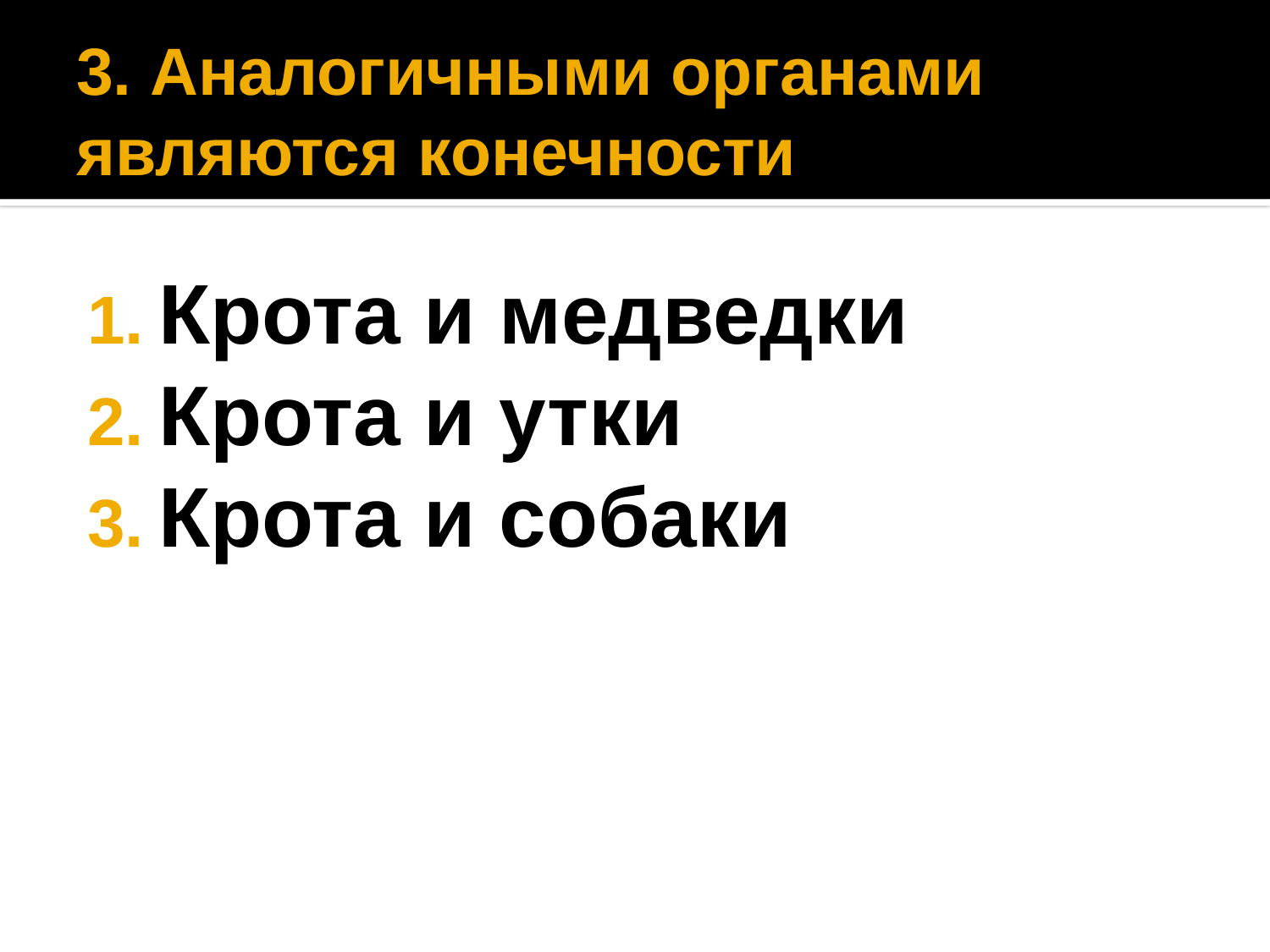

# 3. Аналогичными органами являются конечности
Крота и медведки
Крота и утки
Крота и собаки